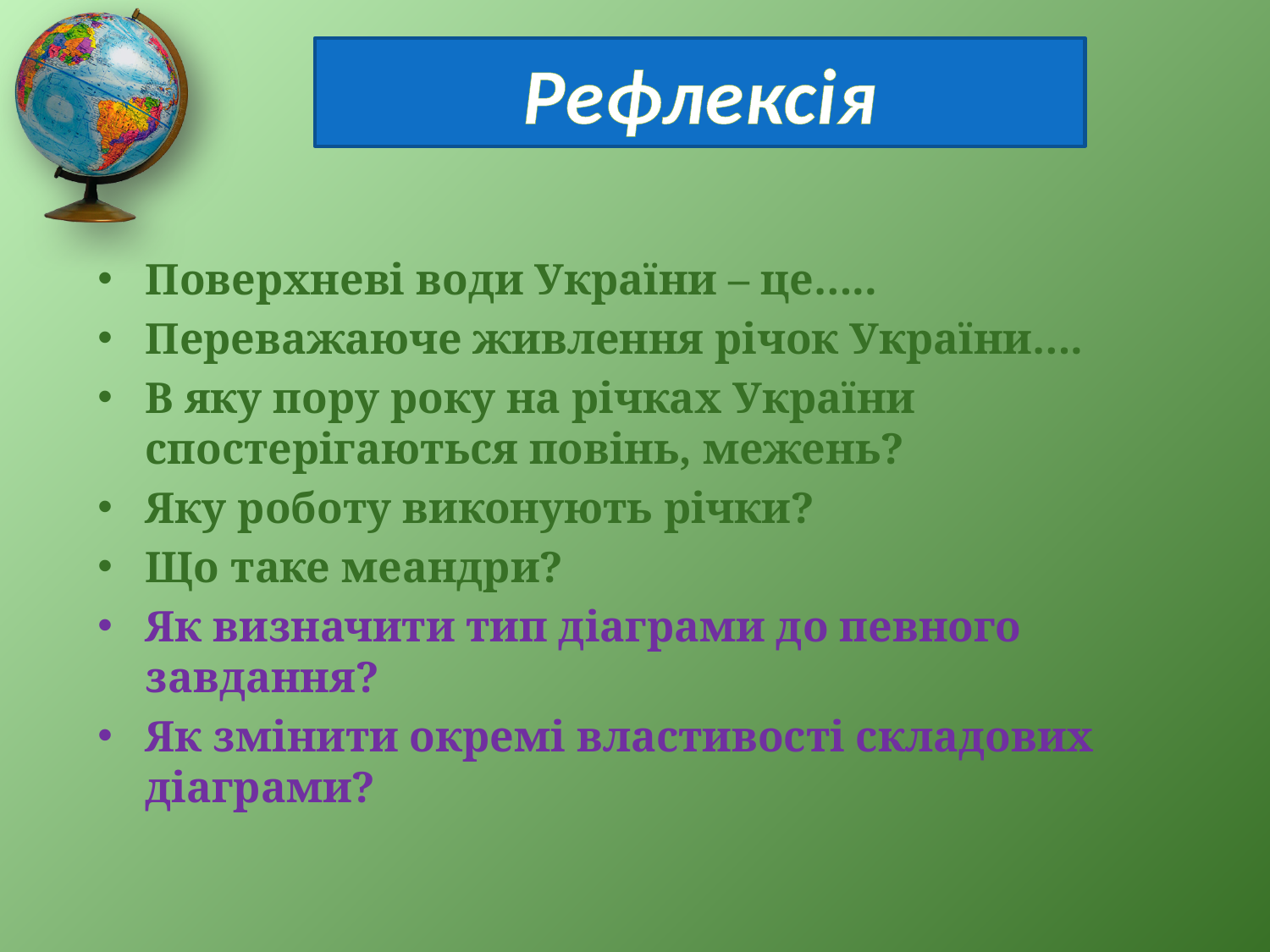

# Рефлексія
Поверхневі води України – це…..
Переважаюче живлення річок України….
В яку пору року на річках України спостерігаються повінь, межень?
Яку роботу виконують річки?
Що таке меандри?
Як визначити тип діаграми до певного завдання?
Як змінити окремі властивості складових діаграми?